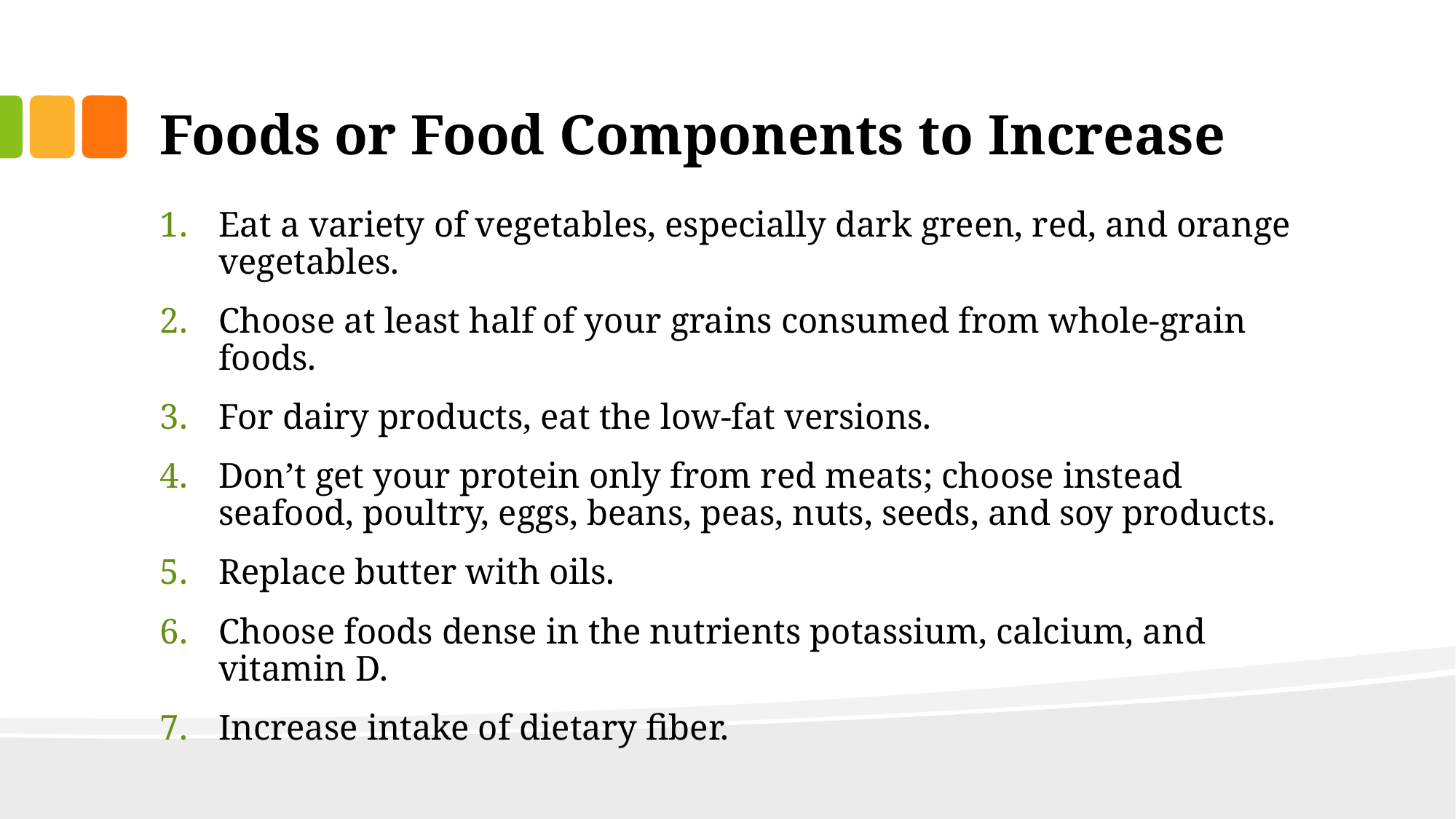

# Foods or Food Components to Increase
Eat a variety of vegetables, especially dark green, red, and orange vegetables.
Choose at least half of your grains consumed from whole-grain foods.
For dairy products, eat the low-fat versions.
Don’t get your protein only from red meats; choose instead seafood, poultry, eggs, beans, peas, nuts, seeds, and soy products.
Replace butter with oils.
Choose foods dense in the nutrients potassium, calcium, and vitamin D.
Increase intake of dietary fiber.